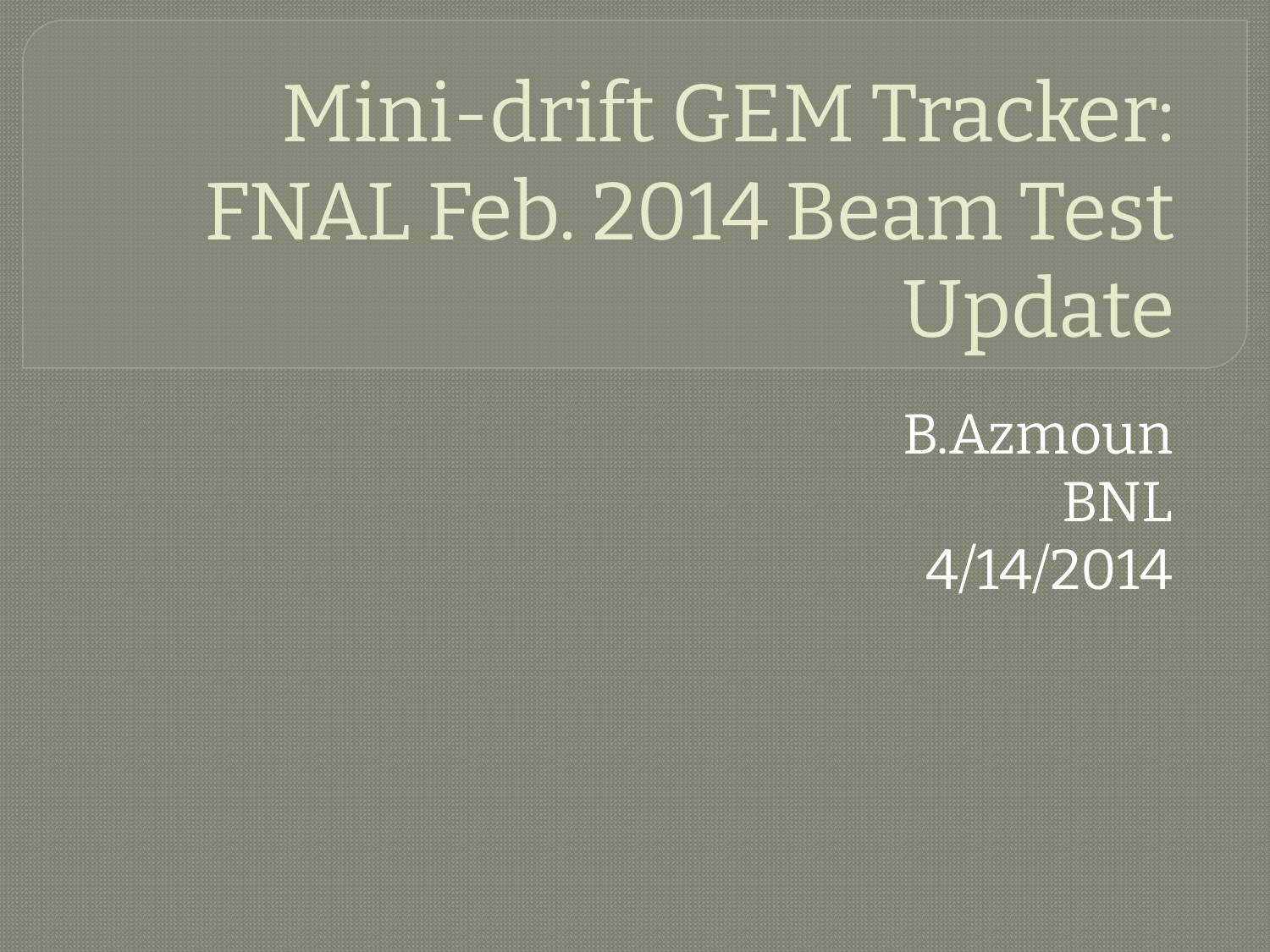

# Mini-drift GEM Tracker: FNAL Feb. 2014 Beam Test Update
B.Azmoun
BNL
4/14/2014